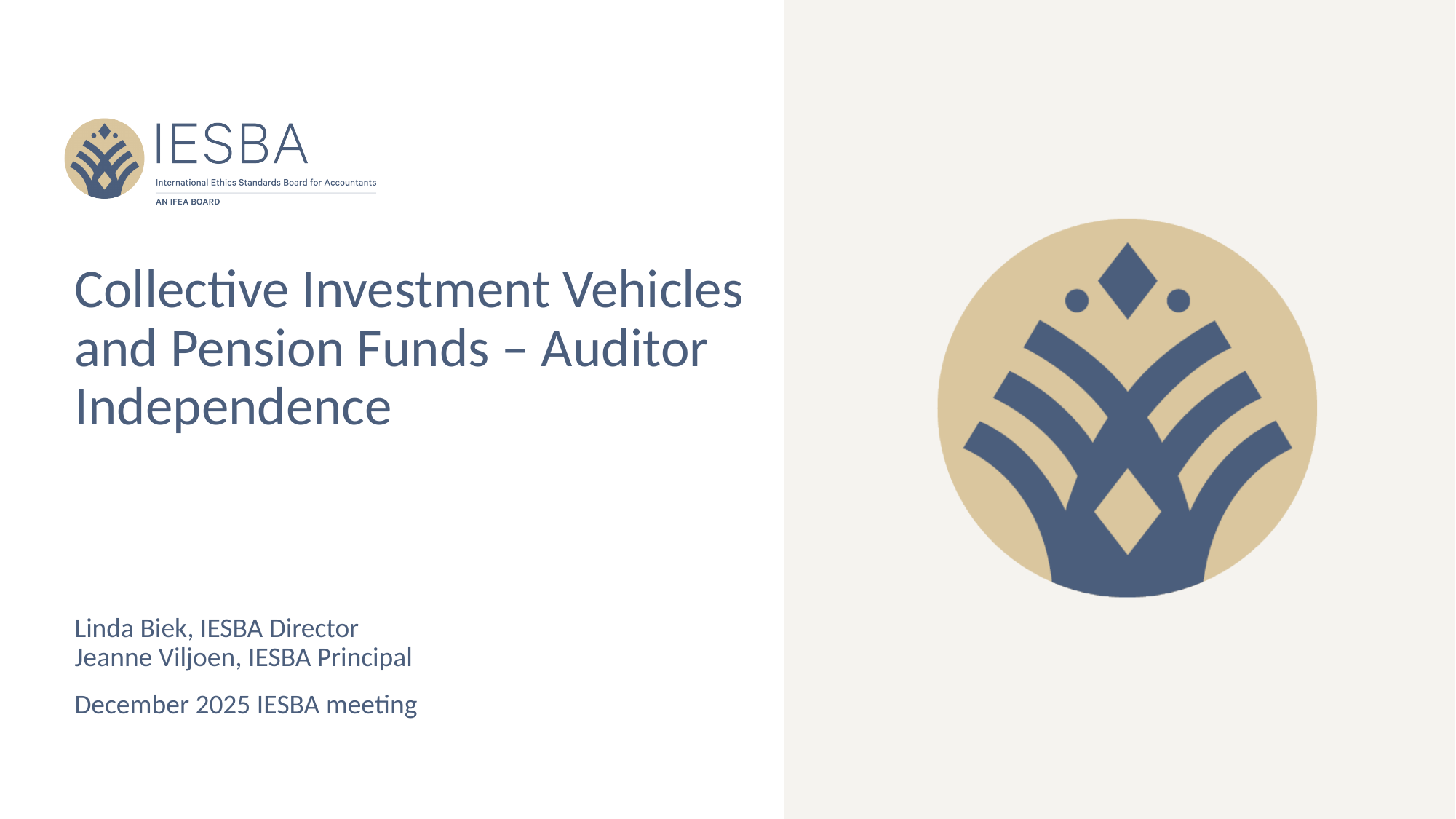

# Collective Investment Vehicles and Pension Funds – Auditor Independence
Linda Biek, IESBA Director
Jeanne Viljoen, IESBA Principal

December 2025 IESBA meeting